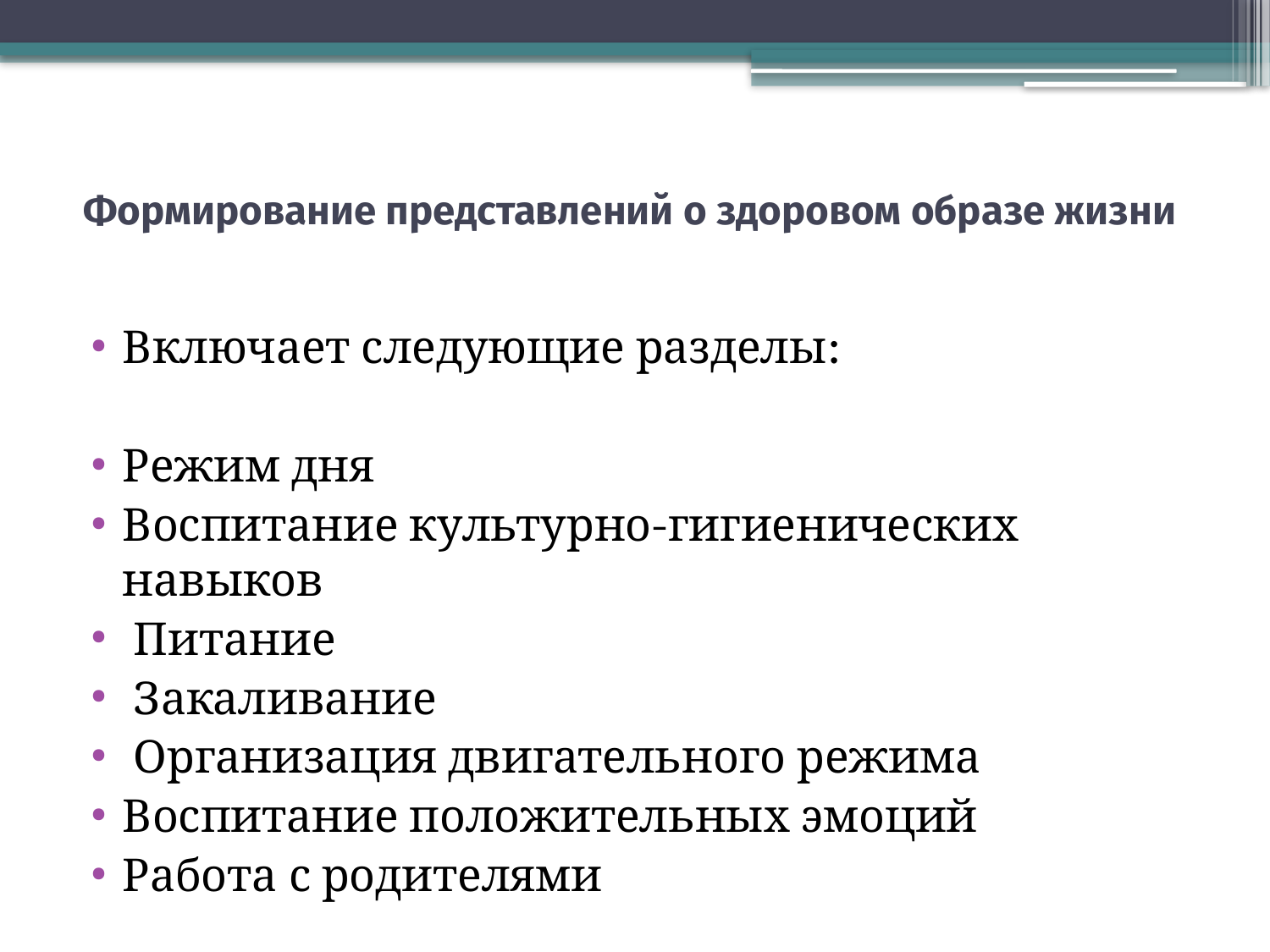

# Формирование представлений о здоровом образе жизни
Включает следующие разделы:

Режим дня
Воспитание культурно-гигиенических навыков
 Питание
 Закаливание
 Организация двигательного режима
Воспитание положительных эмоций
Работа с родителями